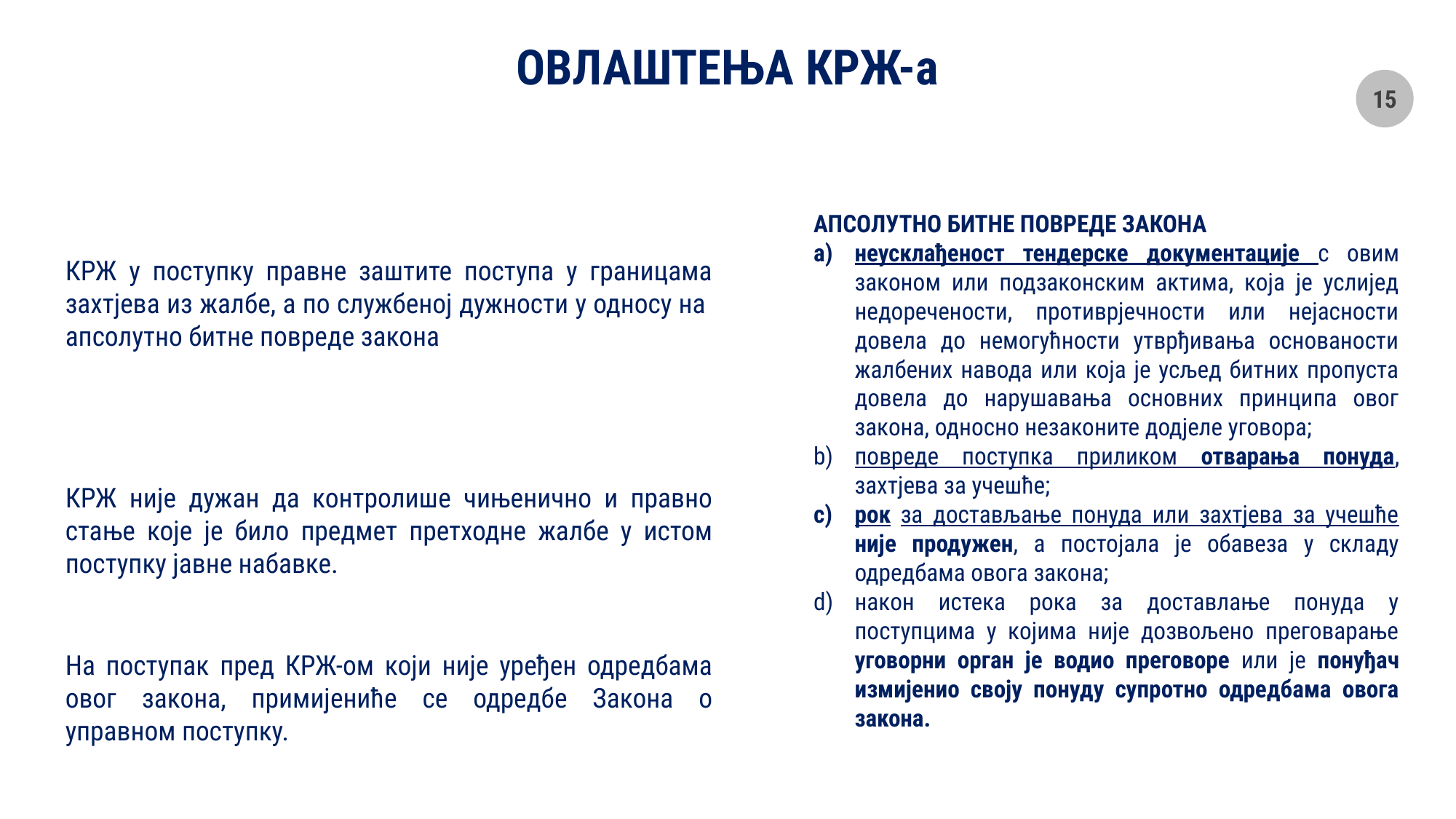

# ОВЛАШТЕЊА КРЖ-а
АПСОЛУТНО БИТНЕ ПОВРЕДЕ ЗАКОНА
неусклађеност тендерске документације с овим законом или подзаконским актима, која је услијед недоречености, противрјечности или нејасности довела до немогућности утврђивања основаности жалбених навода или која је усљед битних пропуста довела до нарушавања основних принципа овог закона, односно незаконите додјеле уговора;
повреде поступка приликом отварања понуда, захтјева за учешће;
рок за достављање понуда или захтјева за учешће није продужен, а постојала је обавеза у складу одредбама овога закона;
након истека рока за доставлање понуда у поступцима у којима није дозвољено преговарање уговорни орган је водио преговоре или је понуђач измијенио своју понуду супротно одредбама овога закона.
КРЖ у поступку правне заштите поступа у границама захтјева из жалбе, а по службеној дужности у односу на  апсолутно битне повреде закона
КРЖ није дужан да контролише чињенично и правно стање које је било предмет претходне жалбе у истом поступку јавне набавке.
На поступак пред КРЖ-ом који није уређен одредбама овог закона, примијениће се одредбе Закона о управном поступку.